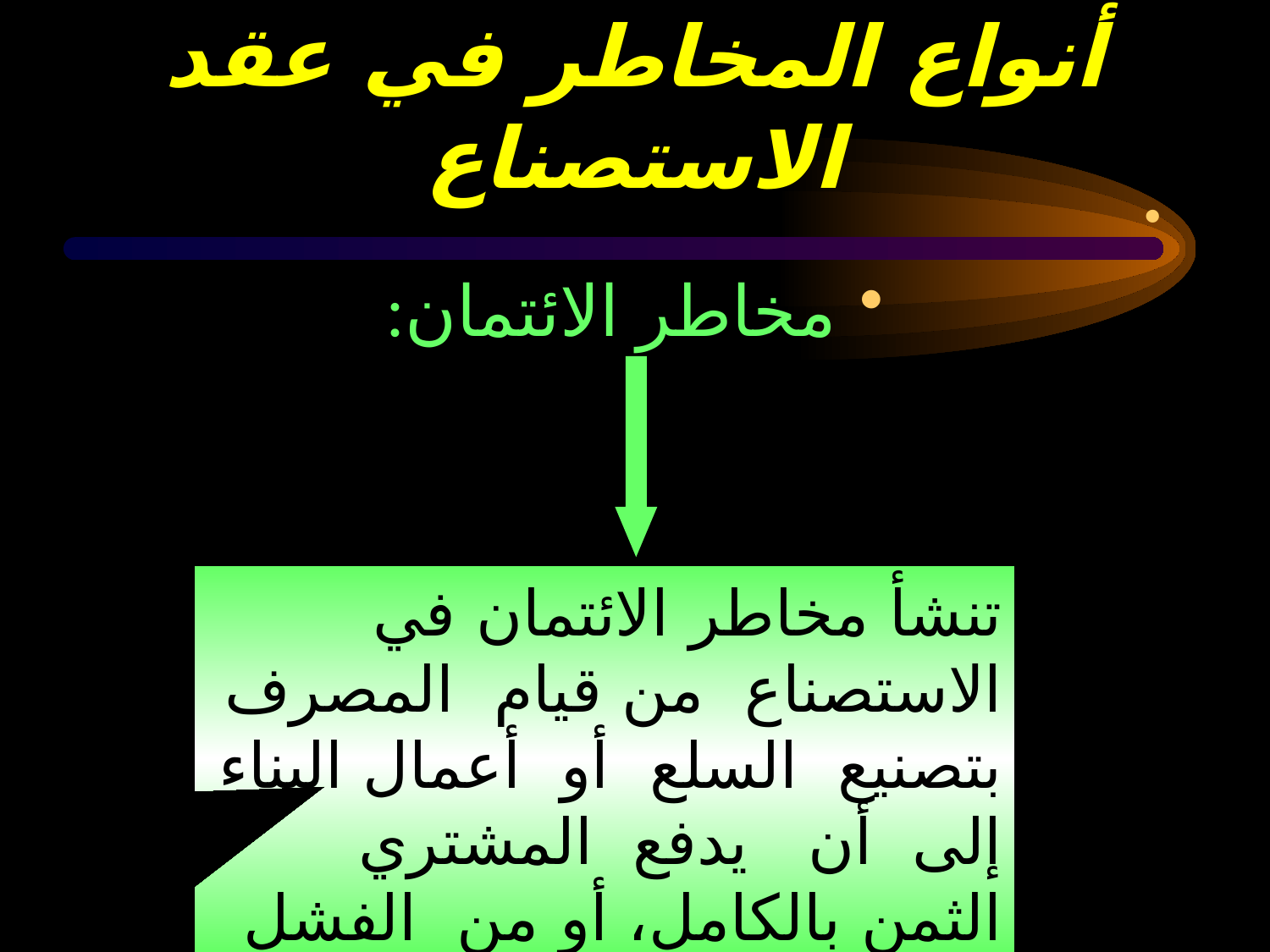

# أنواع المخاطر في عقد الاستصناع

مخاطر الائتمان:

تنشأ مخاطر الائتمان في الاستصناع  من قيام  المصرف بتصنيع  السلع  أو  أعمال البناء إلى  أن   يدفع  المشتري الثمن بالكامل، أو من  الفشل  في  التوريد  في  المدة المحددة  أو  في  توريد نفس جودة  السلع  المتفق عليها  في العقد.